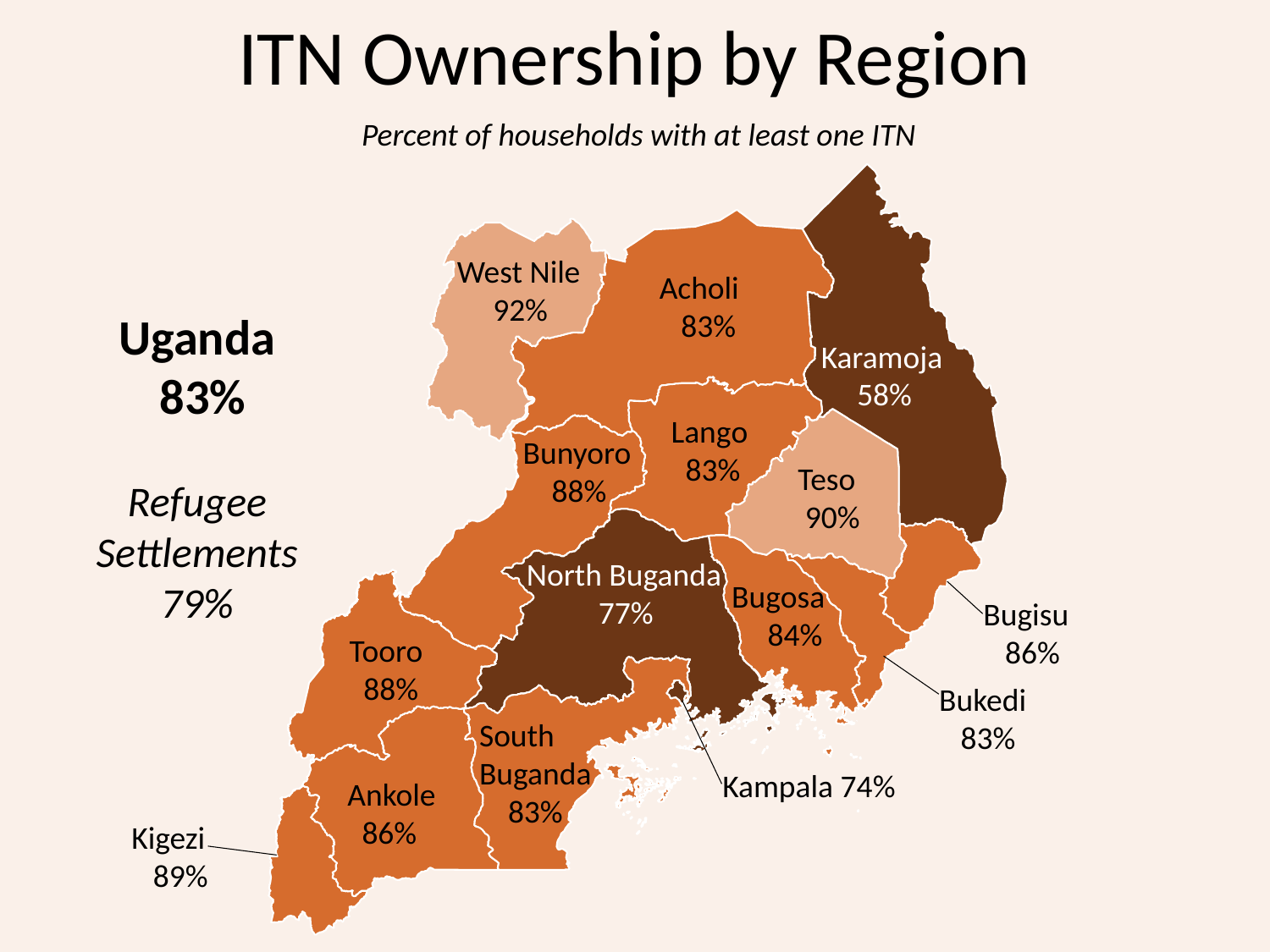

# ITN Ownership by Region
Percent of households with at least one ITN

West Nile
     92%
Acholi
   83%
Uganda
 83%

Refugee
Settlements
79%
Karamoja
     58%

Lango
  83%

Bunyoro
    88%
Teso
 90%

North Buganda
          77%

Bugosa
     84%
Bugisu
   86%
Tooro
  88%

Bukedi
   83%

South Buganda
    83%
Kampala 74%
Ankole
  86%

Kigezi
   89%